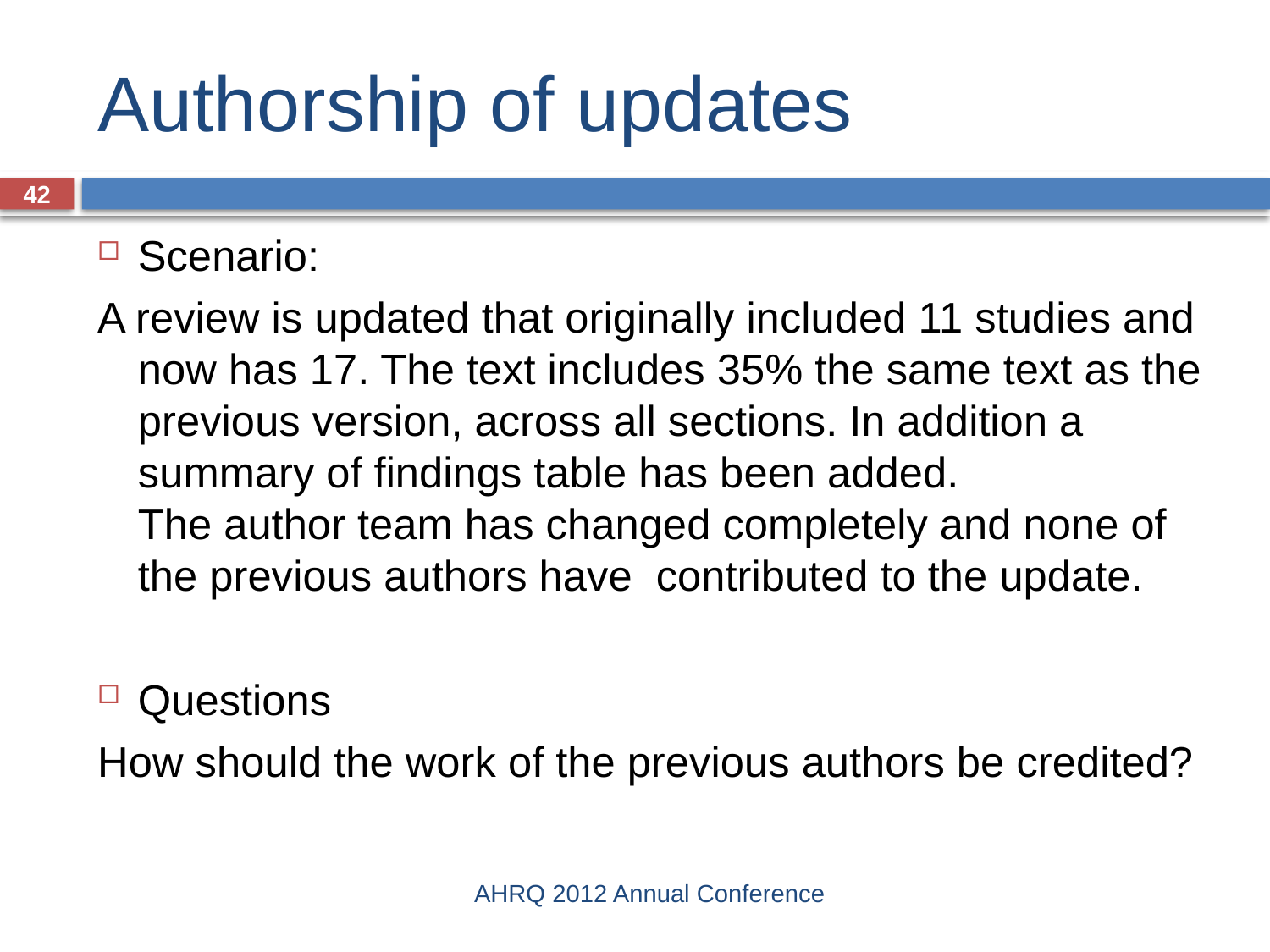

# Authorship of updates
42
Scenario:
A review is updated that originally included 11 studies and now has 17. The text includes 35% the same text as the previous version, across all sections. In addition a summary of findings table has been added.
The author team has changed completely and none of the previous authors have  contributed to the update.

Questions
How should the work of the previous authors be credited?

AHRQ 2012 Annual Conference